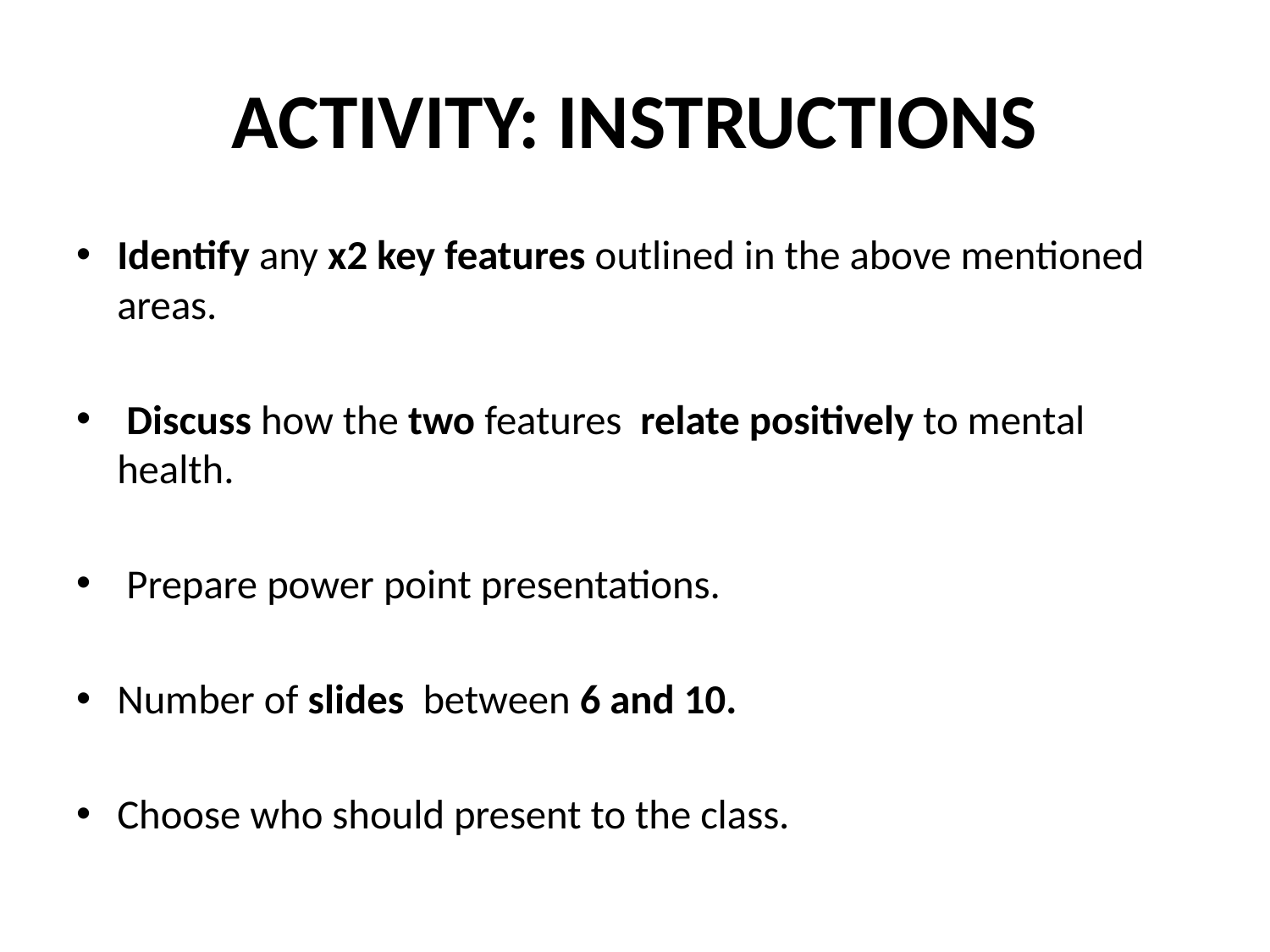

# ACTIVITY: INSTRUCTIONS
Identify any x2 key features outlined in the above mentioned areas.

 Discuss how the two features  relate positively to mental health.

 Prepare power point presentations.

Number of slides  between 6 and 10.

Choose who should present to the class.